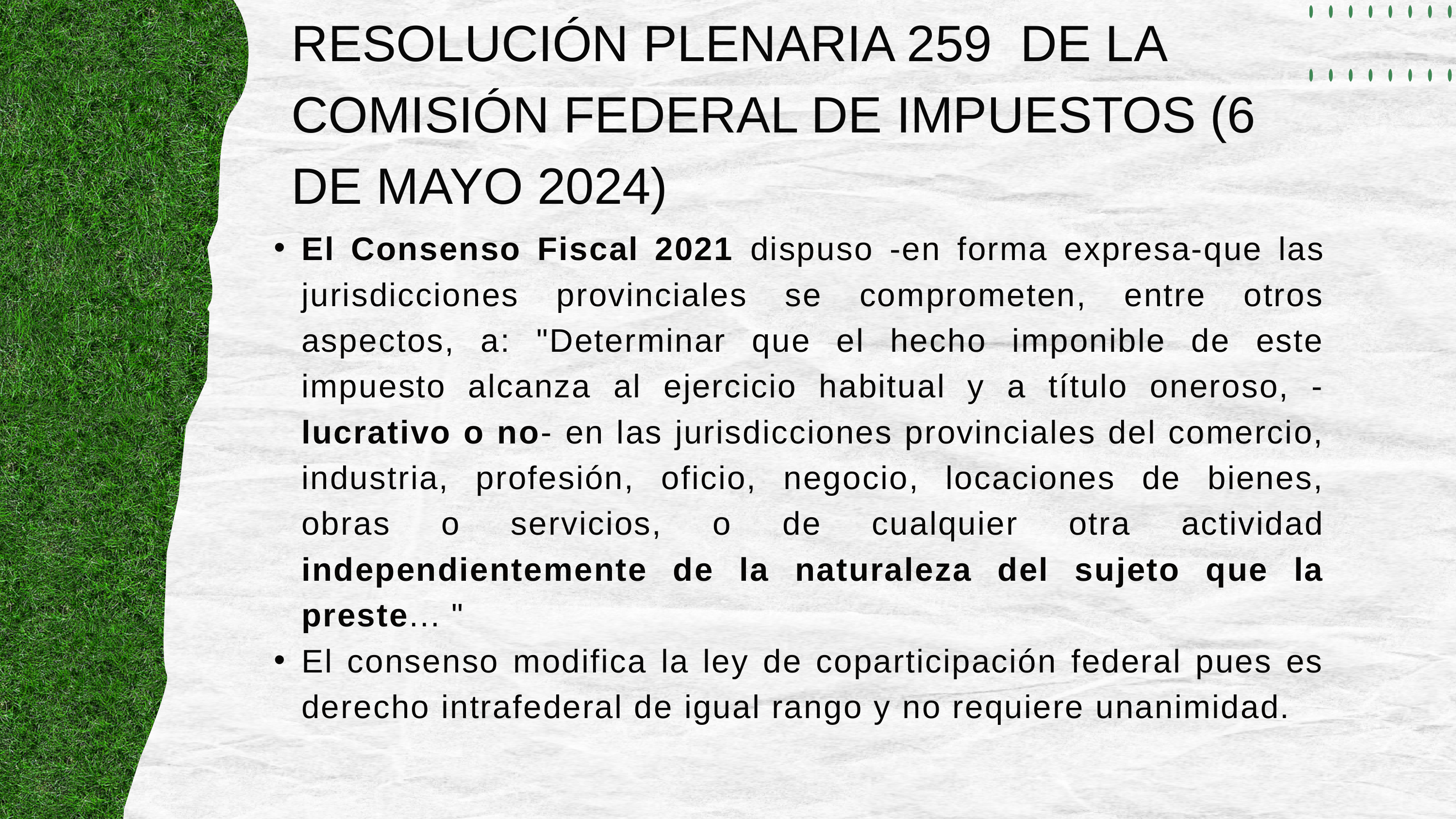

RESOLUCIÓN PLENARIA 259  DE LA COMISIÓN FEDERAL DE IMPUESTOS (6 DE MAYO 2024)

El Consenso Fiscal 2021 dispuso -en forma expresa-que las jurisdicciones provinciales se comprometen, entre otros aspectos, a: "Determinar que el hecho imponible de este impuesto alcanza al ejercicio habitual y a título oneroso, -lucrativo o no- en las jurisdicciones provinciales del comercio, industria, profesión, oficio, negocio, locaciones de bienes, obras o servicios, o de cualquier otra actividad independientemente de la naturaleza del sujeto que la preste... "
El consenso modifica la ley de coparticipación federal pues es derecho intrafederal de igual rango y no requiere unanimidad.